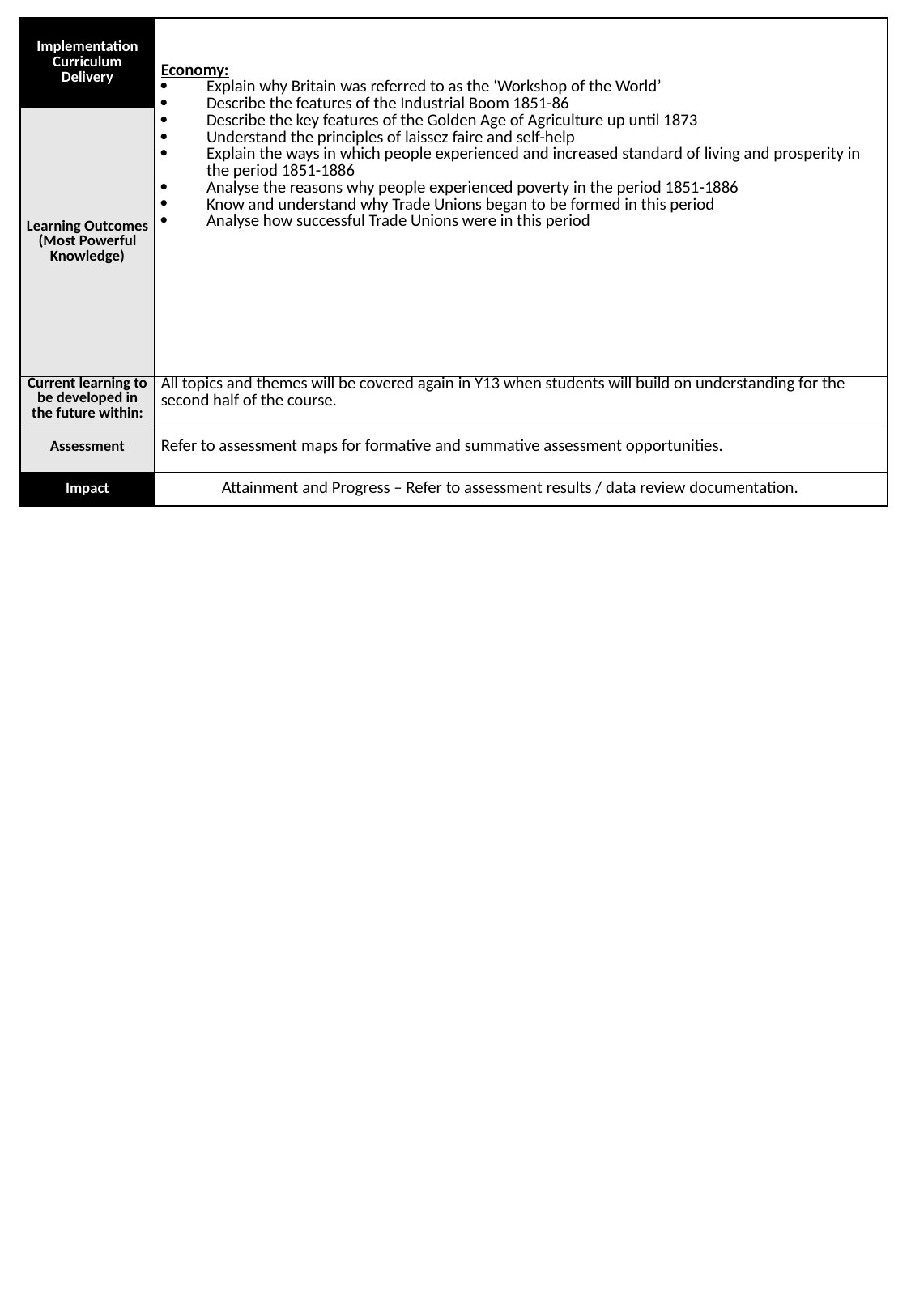

| Implementation Curriculum Delivery | Economy: Explain why Britain was referred to as the ‘Workshop of the World’ Describe the features of the Industrial Boom 1851-86 Describe the key features of the Golden Age of Agriculture up until 1873 Understand the principles of laissez faire and self-help Explain the ways in which people experienced and increased standard of living and prosperity in the period 1851-1886 Analyse the reasons why people experienced poverty in the period 1851-1886 Know and understand why Trade Unions began to be formed in this period Analyse how successful Trade Unions were in this period |
| --- | --- |
| Learning Outcomes (Most Powerful Knowledge) |  |
| Current learning to be developed in the future within: | All topics and themes will be covered again in Y13 when students will build on understanding for the second half of the course. |
| Assessment | Refer to assessment maps for formative and summative assessment opportunities. |
| Impact | Attainment and Progress – Refer to assessment results / data review documentation. |